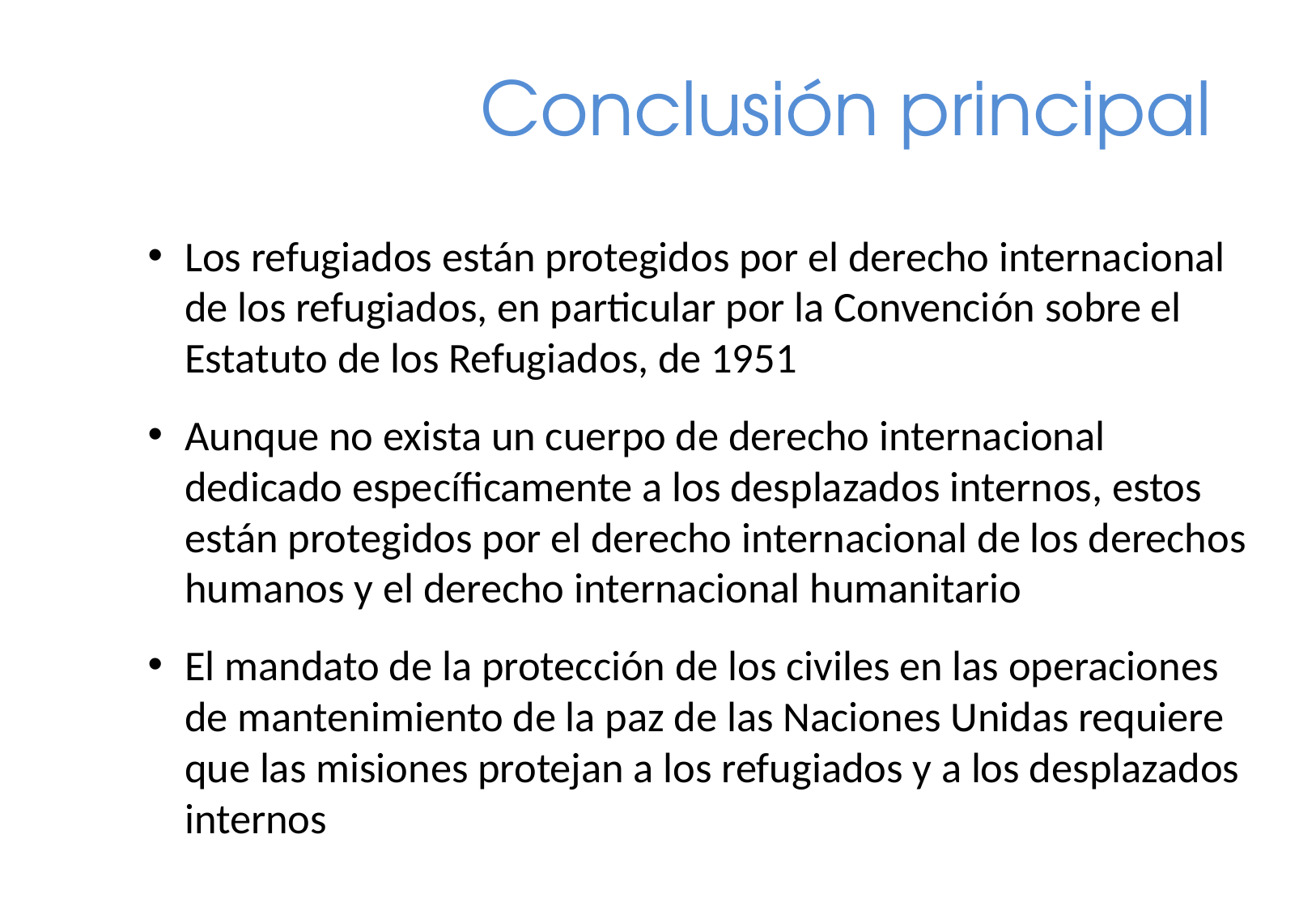

# Conclusión principal
Los refugiados están protegidos por el derecho internacional de los refugiados, en particular por la Convención sobre el Estatuto de los Refugiados, de 1951
Aunque no exista un cuerpo de derecho internacional dedicado específicamente a los desplazados internos, estos están protegidos por el derecho internacional de los derechos humanos y el derecho internacional humanitario
El mandato de la protección de los civiles en las operaciones de mantenimiento de la paz de las Naciones Unidas requiere que las misiones protejan a los refugiados y a los desplazados internos